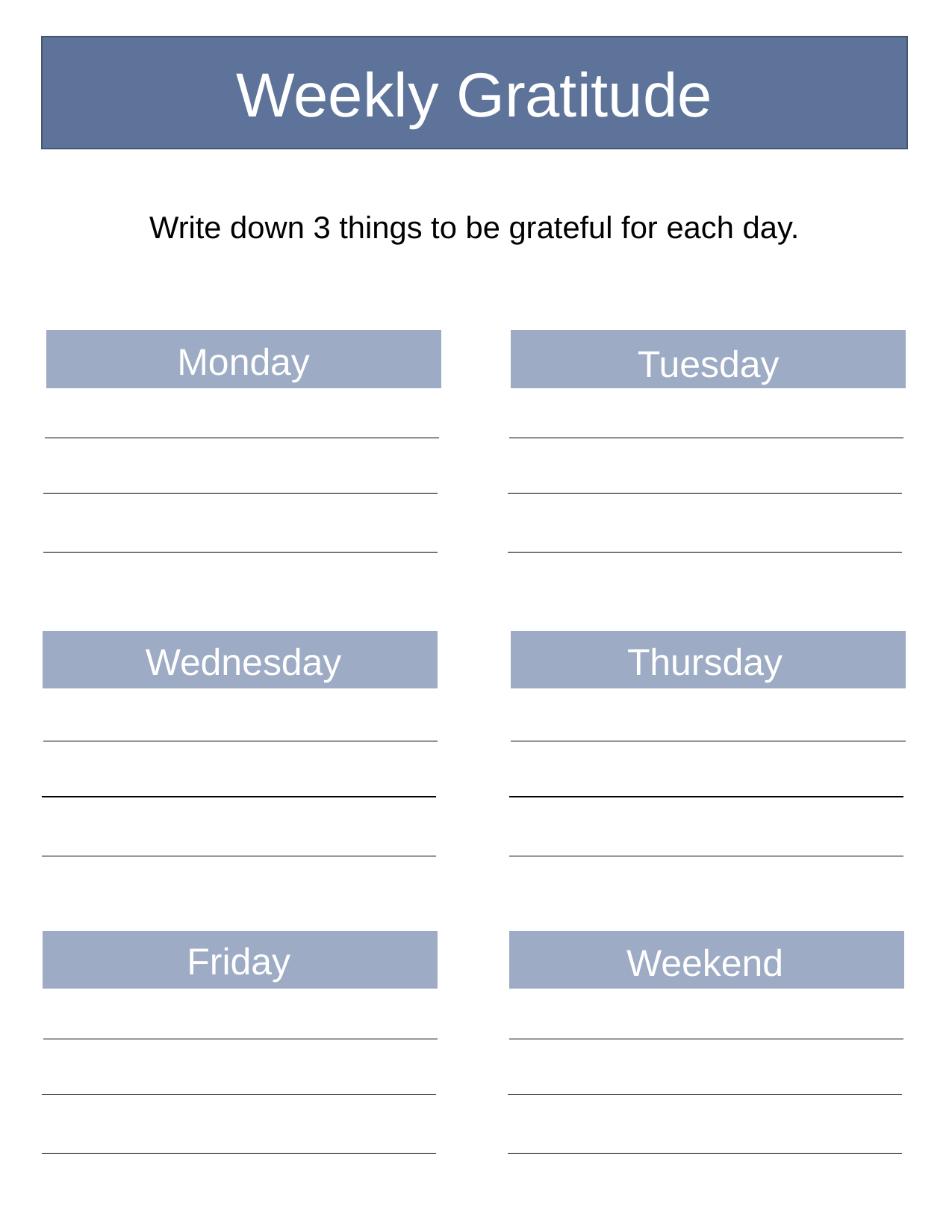

Weekly Gratitude
Write down 3 things to be grateful for each day.

Monday
Tuesday

Wednesday
Thursday

Friday
Weekend